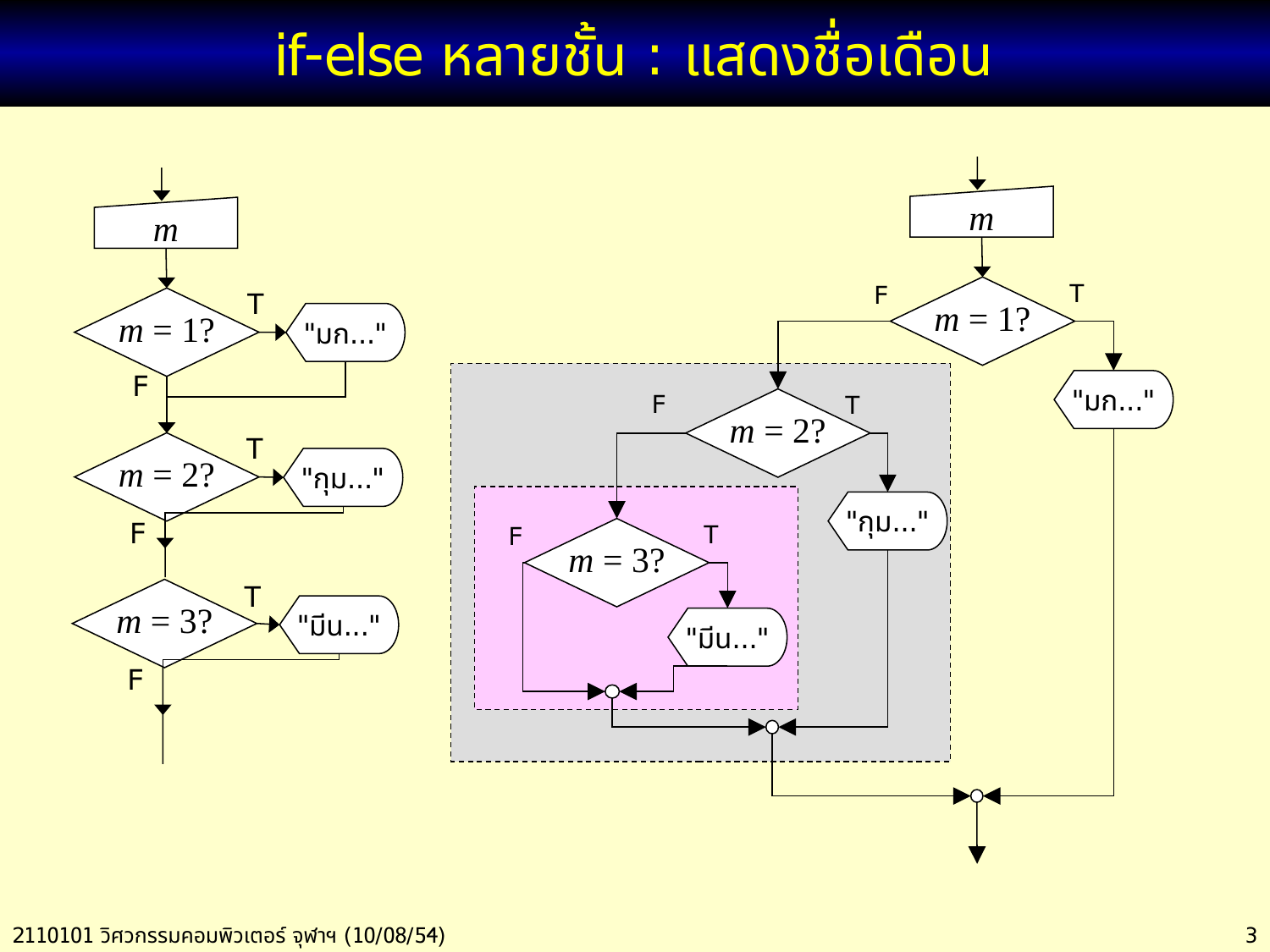

# if-else หลายชั้น : แสดงชื่อเดือน

m

m
T
m = 1?
"มก..."
F
T
m = 2?
"กุม..."
F

T
m = 3?
"มีน..."
F

T
F
m = 1?

"มก..."

F
T
m = 2?

"กุม..."
T
F
m = 3?
"มีน..."